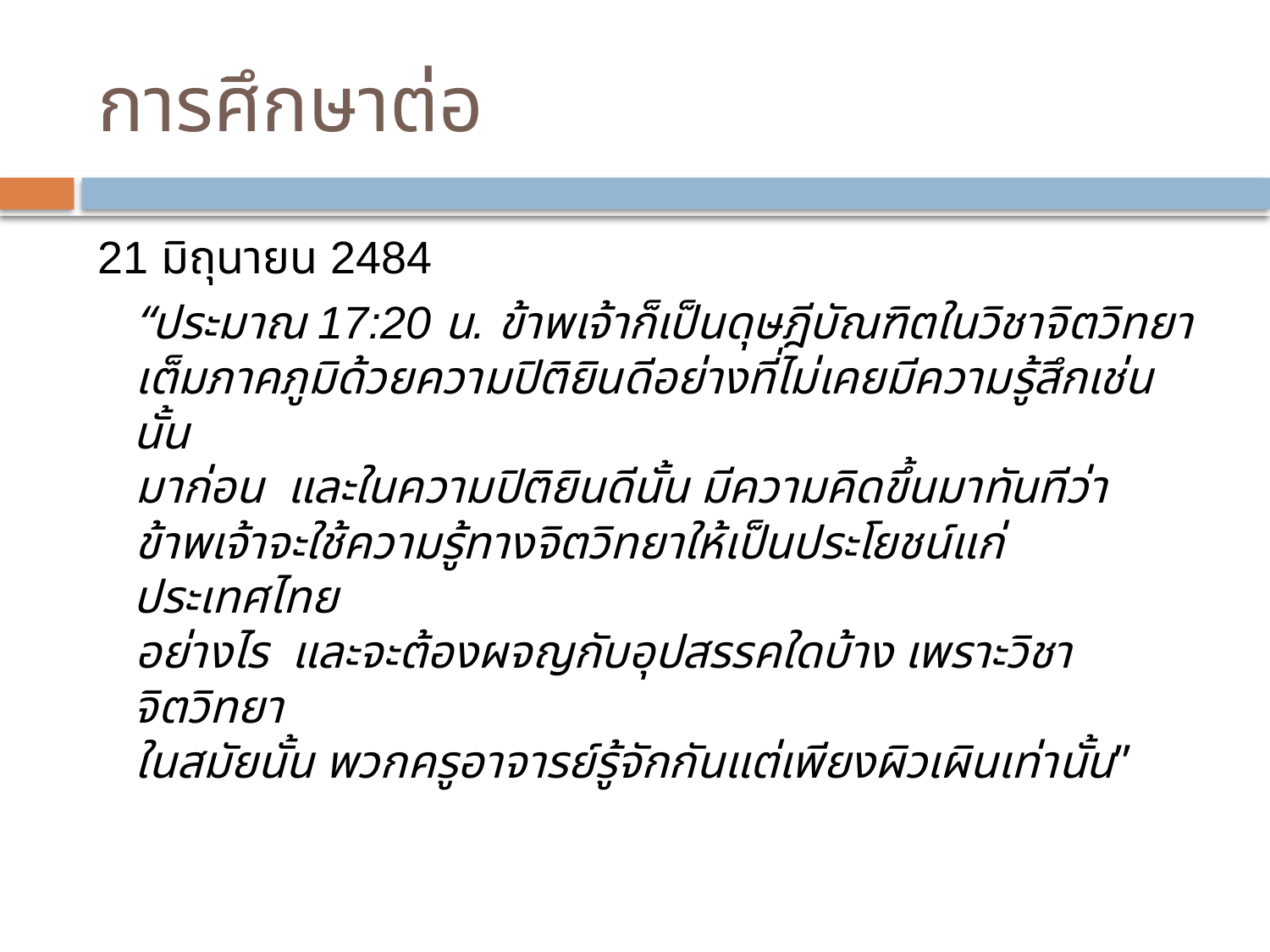

# การศึกษาต่อ
21 มิถุนายน 2484
“ประมาณ 17:20 น. ข้าพเจ้าก็เป็นดุษฎีบัณฑิตในวิชาจิตวิทยา
เต็มภาคภูมิด้วยความปิติยินดีอย่างที่ไม่เคยมีความรู้สึกเช่นนั้น
มาก่อน  และในความปิติยินดีนั้น มีความคิดขึ้นมาทันทีว่า
ข้าพเจ้าจะใช้ความรู้ทางจิตวิทยาให้เป็นประโยชน์แก่ประเทศไทย
อย่างไร  และจะต้องผจญกับอุปสรรคใดบ้าง เพราะวิชาจิตวิทยา
ในสมัยนั้น พวกครูอาจารย์รู้จักกันแต่เพียงผิวเผินเท่านั้น”